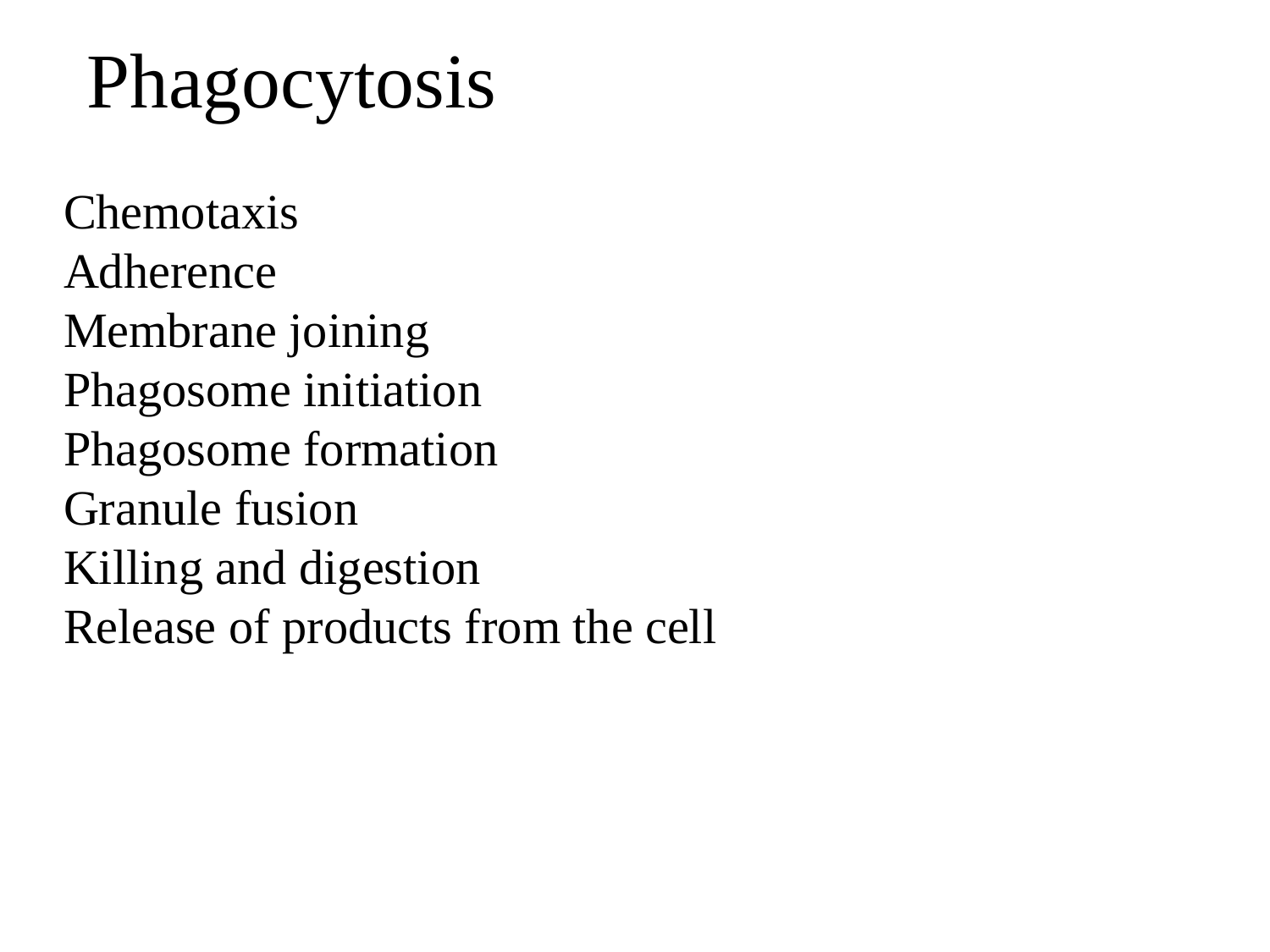

# Phagocytosis
Chemotaxis
Adherence
Membrane joining
Phagosome initiation
Phagosome formation
Granule fusion
Killing and digestion
Release of products from the cell